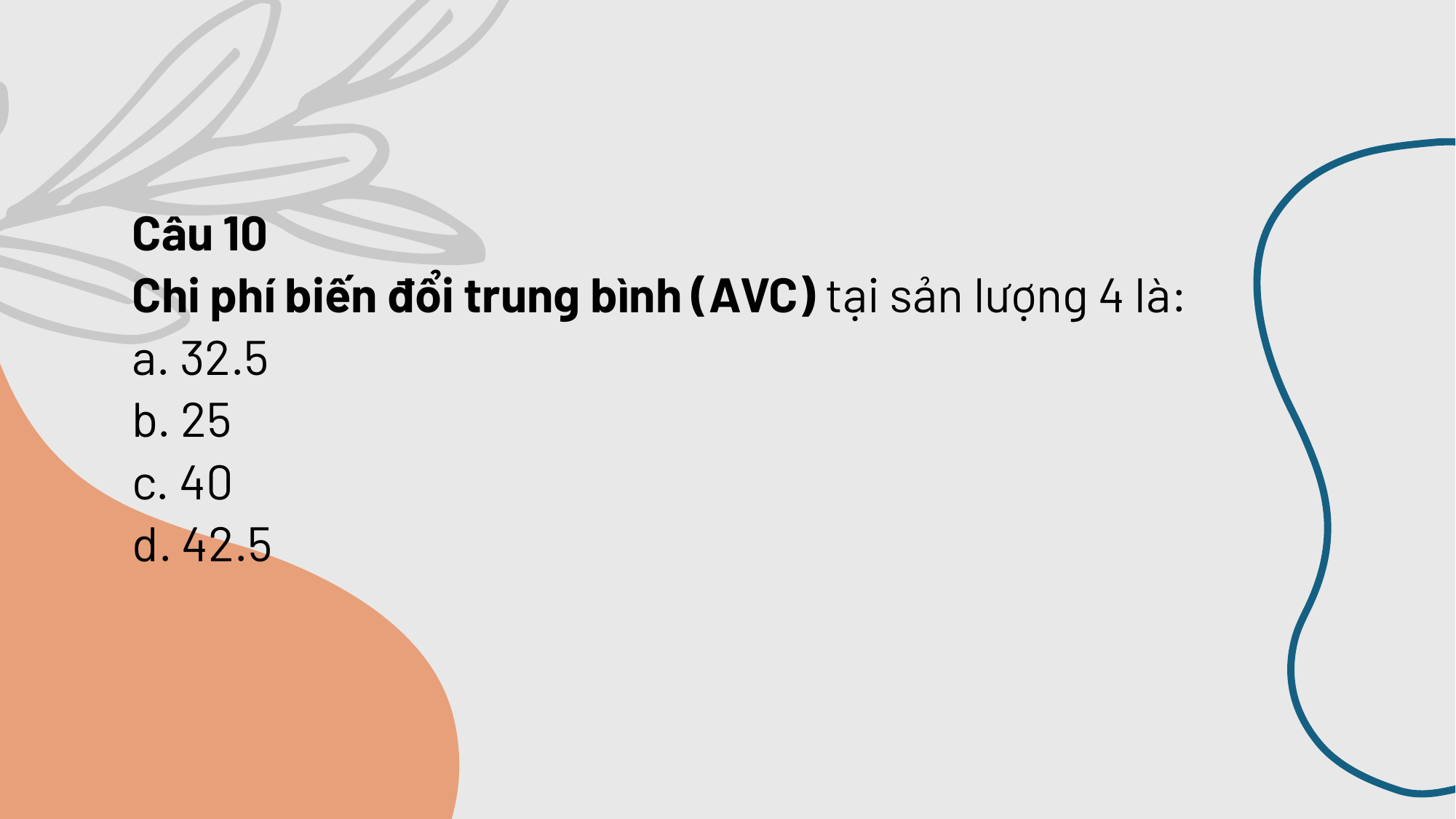

# Câu 10 Chi phí biến đổi trung bình (AVC) tại sản lượng 4 là: a. 32.5 b. 25 c. 40 d. 42.5